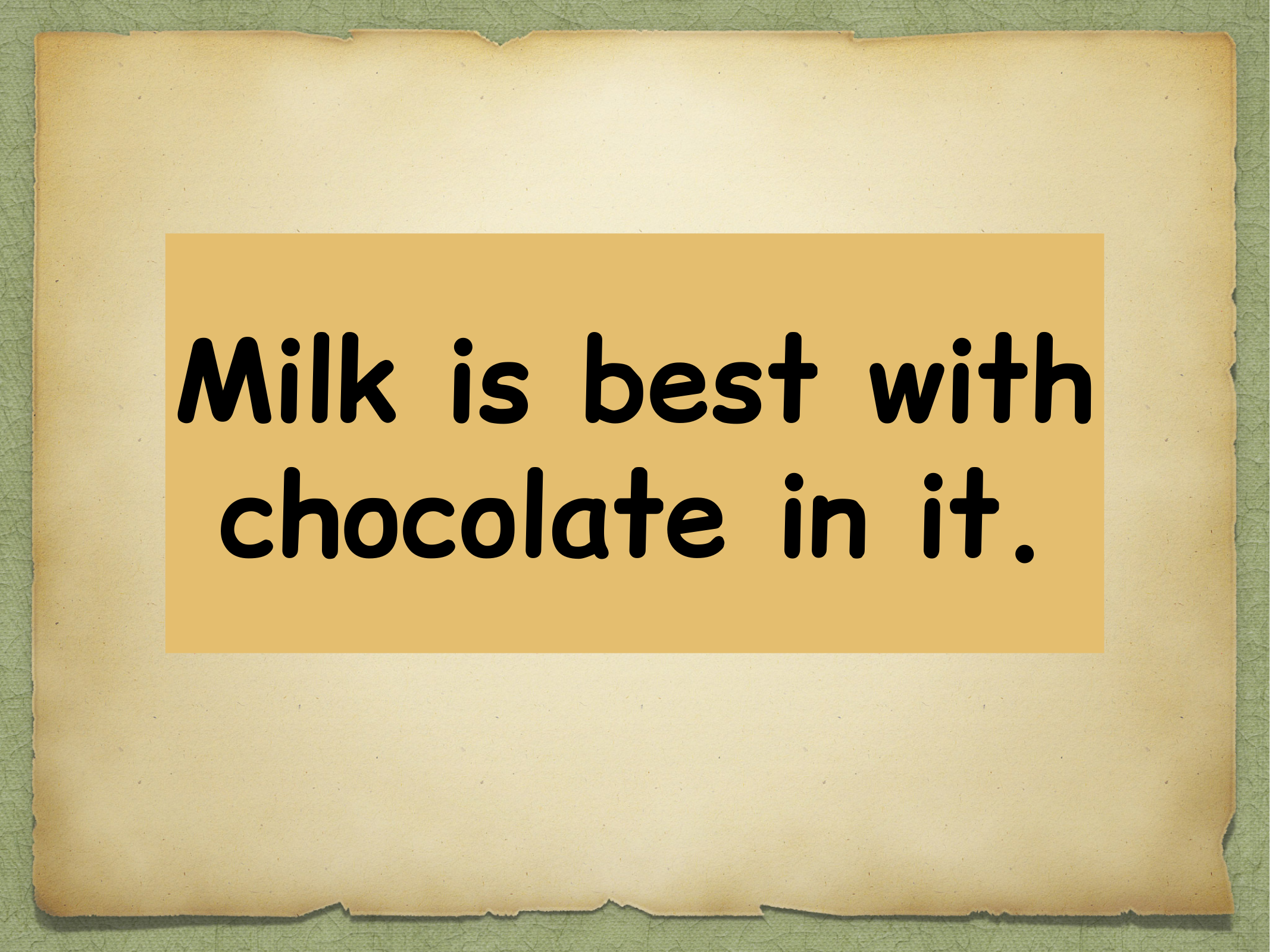

Milk is best with chocolate in it.